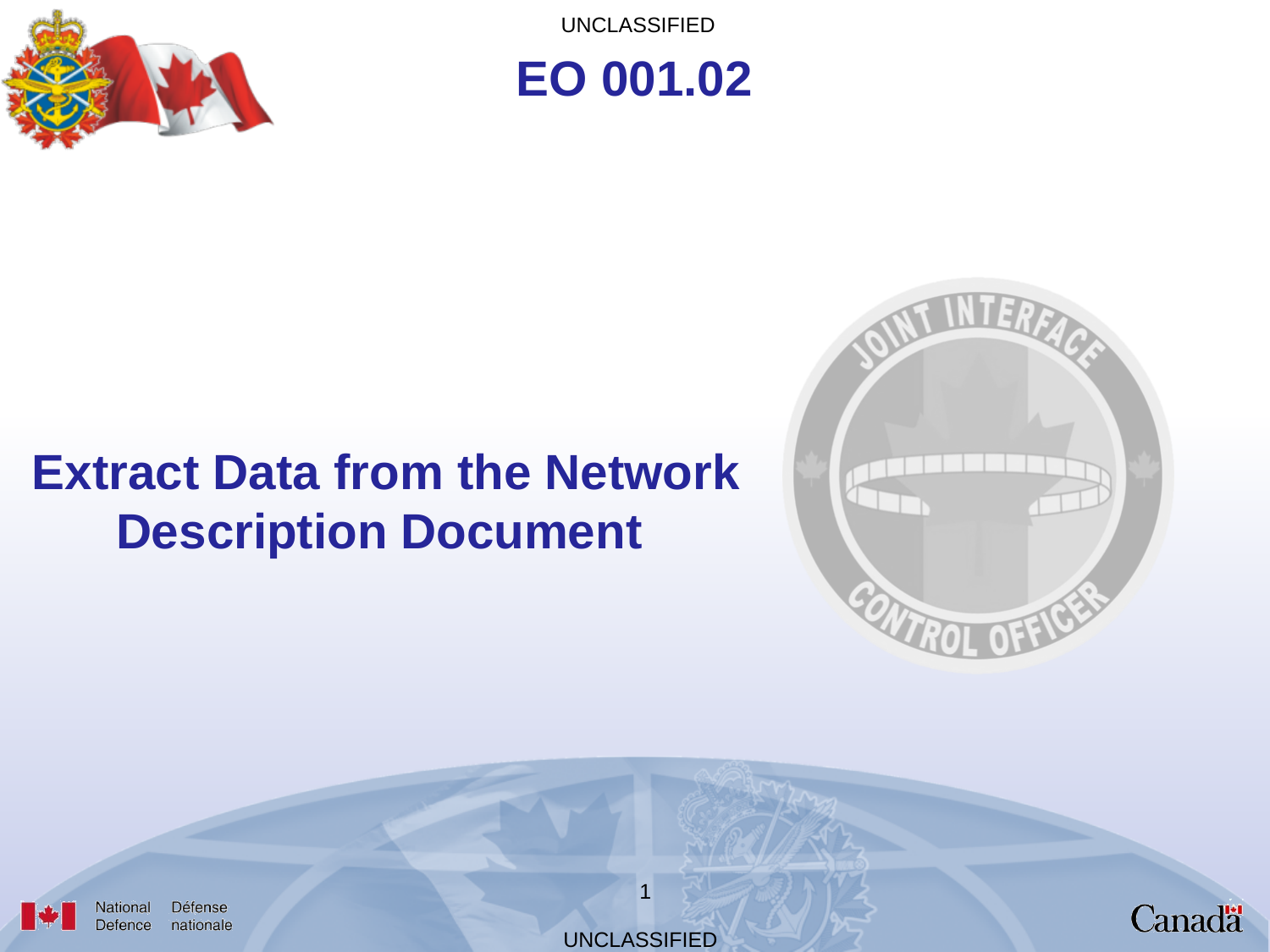

EO 001.02
Extract Data from the Network
Description Document